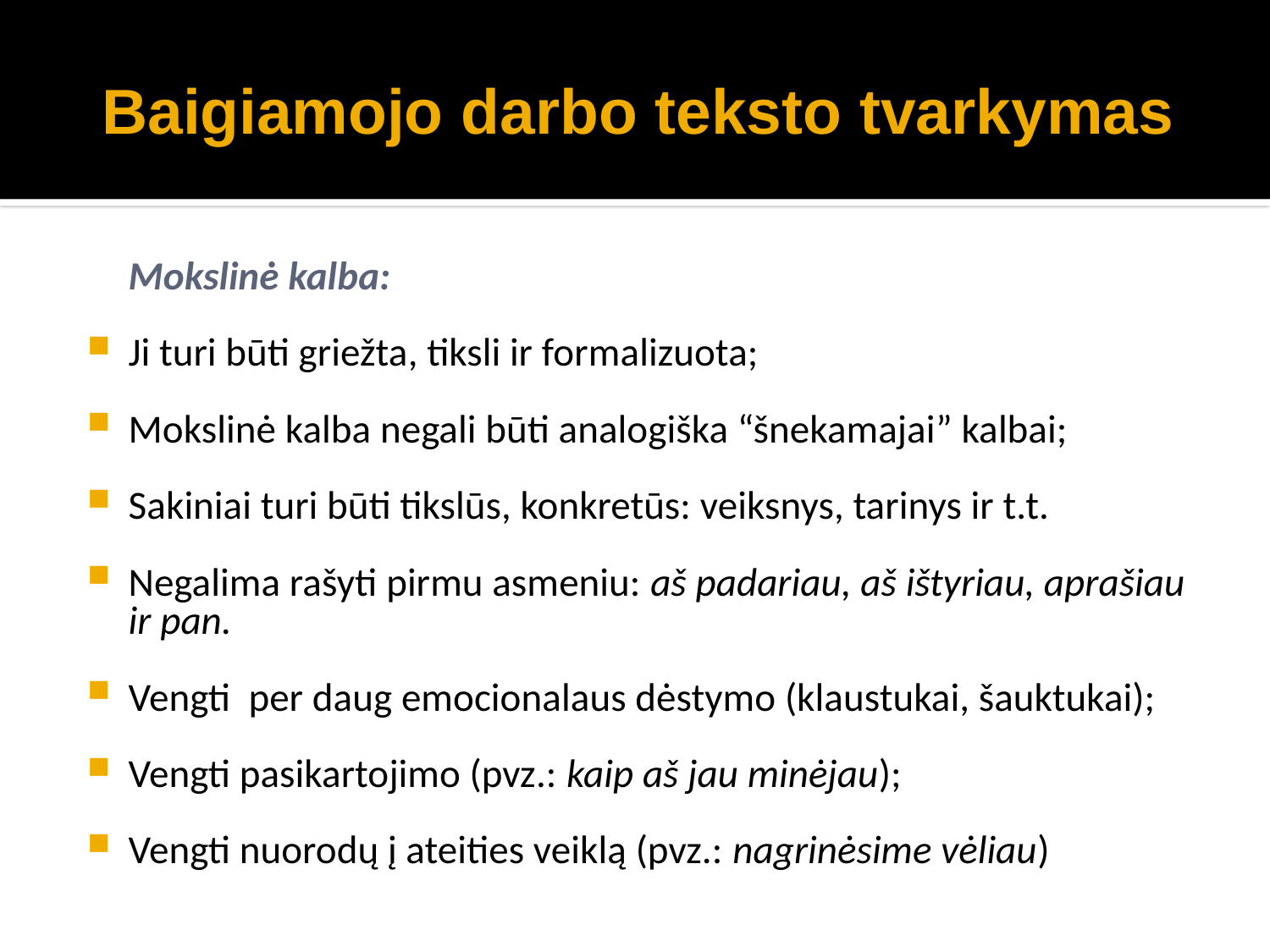

# Baigiamojo darbo teksto tvarkymas
	Mokslinė kalba:

Ji turi būti griežta, tiksli ir formalizuota;

Mokslinė kalba negali būti analogiška “šnekamajai” kalbai;

Sakiniai turi būti tikslūs, konkretūs: veiksnys, tarinys ir t.t.

Negalima rašyti pirmu asmeniu: aš padariau, aš ištyriau, aprašiau ir pan.

Vengti  per daug emocionalaus dėstymo (klaustukai, šauktukai);

Vengti pasikartojimo (pvz.: kaip aš jau minėjau);

Vengti nuorodų į ateities veiklą (pvz.: nagrinėsime vėliau)